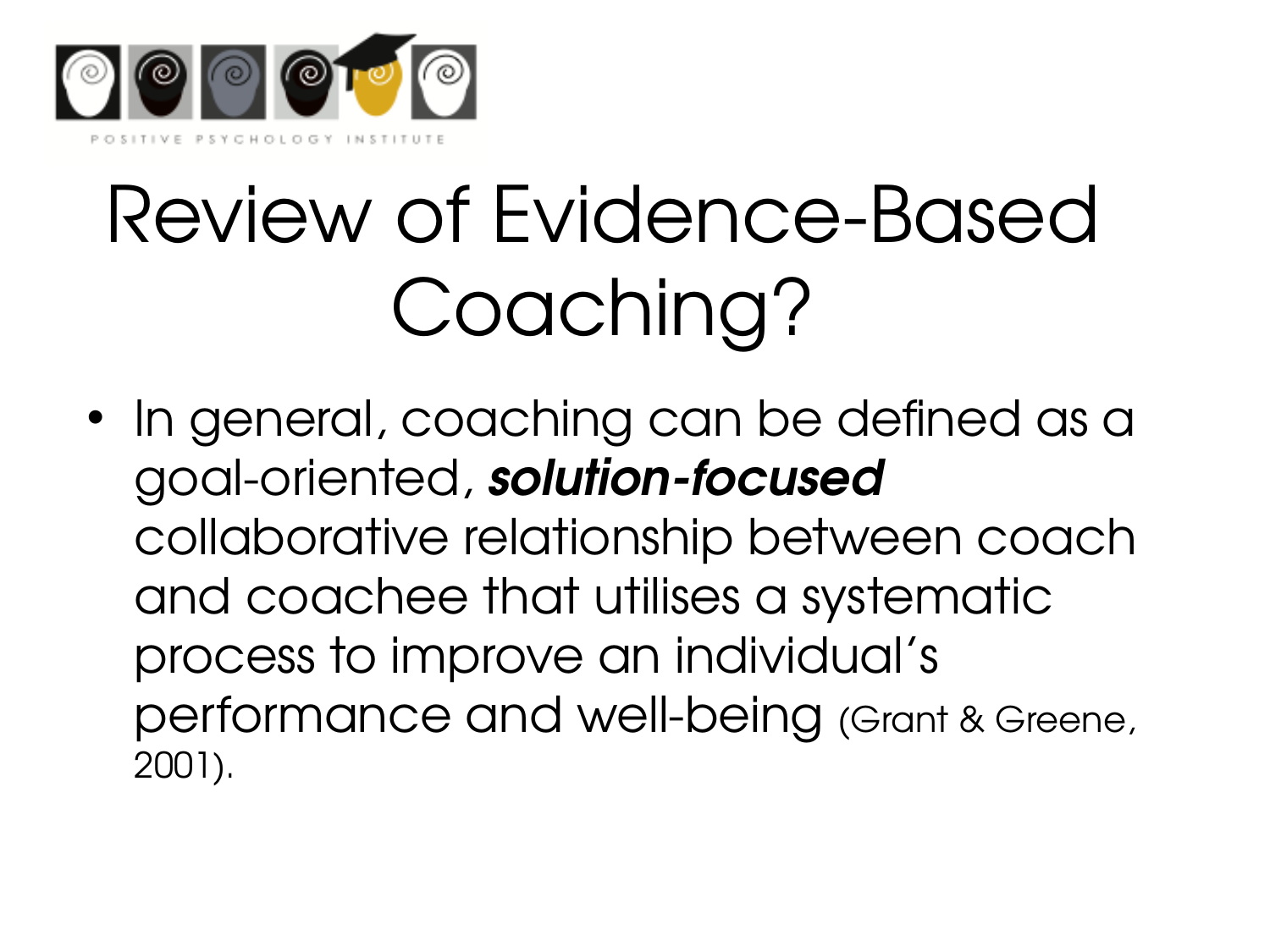

# Review of Evidence-Based Coaching?
In general, coaching can be defined as a goal-oriented, solution-focused collaborative relationship between coach and coachee that utilises a systematic process to improve an individual’s performance and well-being (Grant & Greene, 2001).